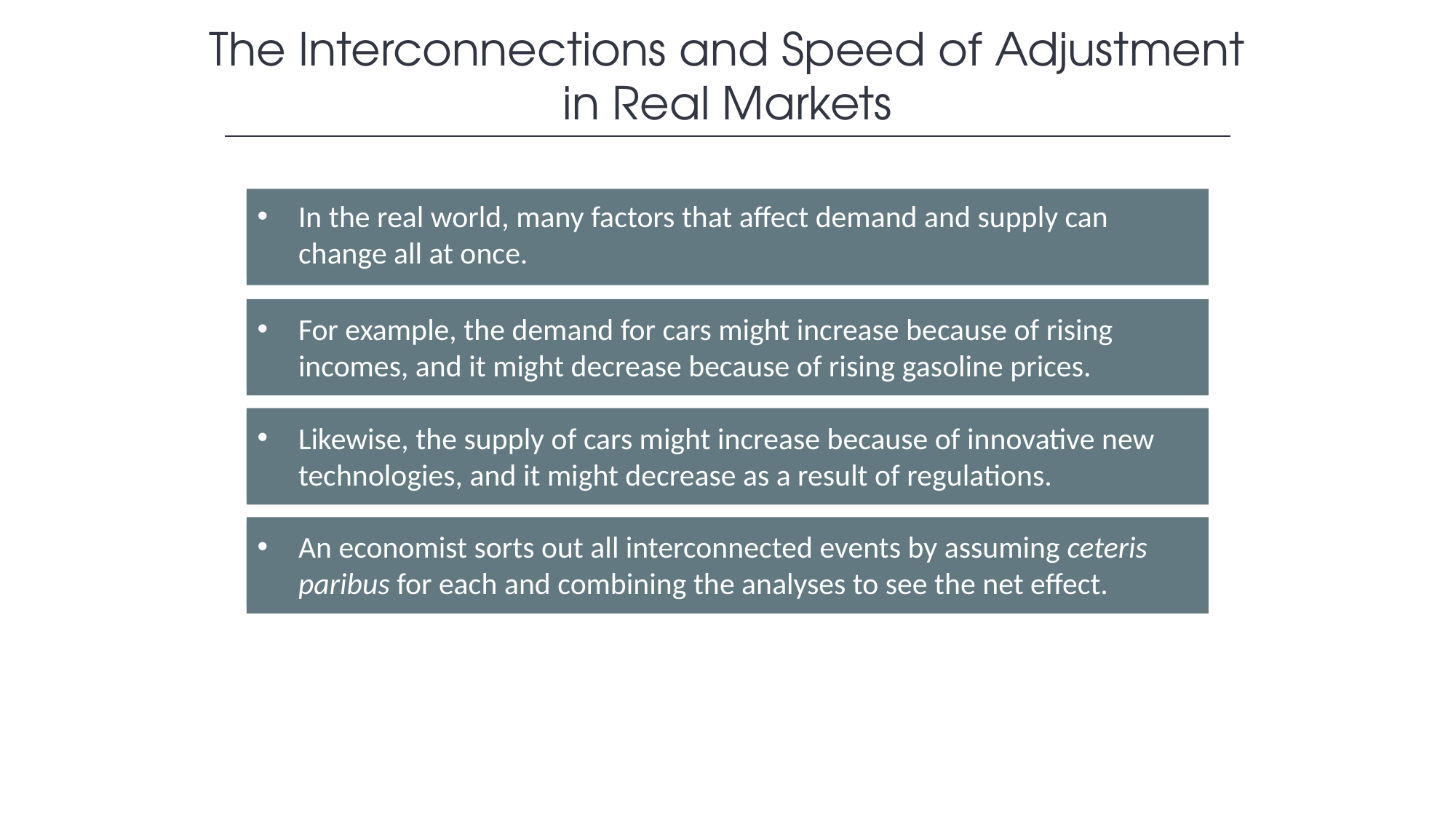

The Interconnections and Speed of Adjustment in Real Markets

In the real world, many factors that affect demand and supply can change all at once.

For example, the demand for cars might increase because of rising incomes, and it might decrease because of rising gasoline prices.

Likewise, the supply of cars might increase because of innovative new technologies, and it might decrease as a result of regulations.

An economist sorts out all interconnected events by assuming ceteris paribus for each and combining the analyses to see the net effect.